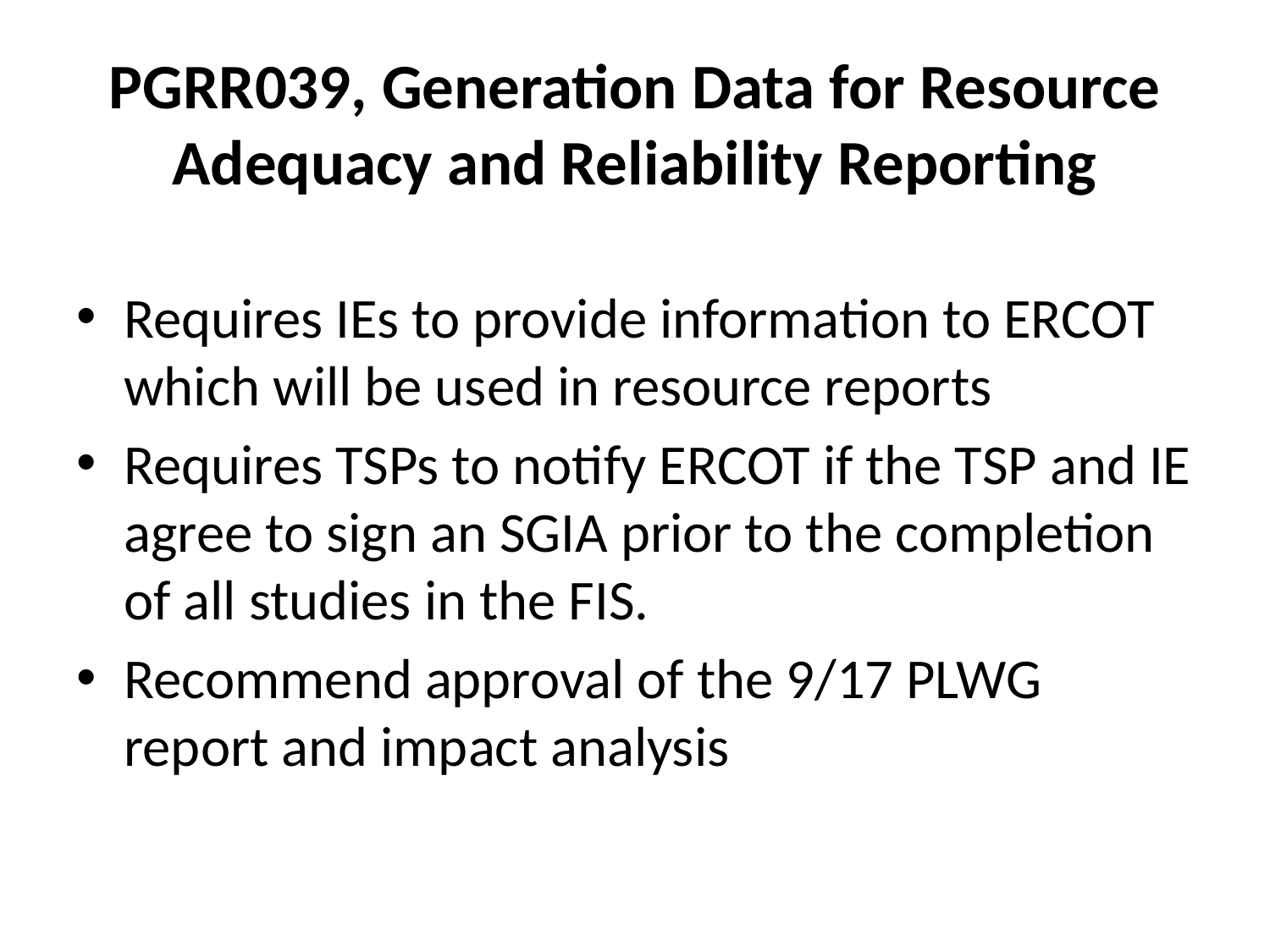

# PGRR039, Generation Data for Resource Adequacy and Reliability Reporting
Requires IEs to provide information to ERCOT which will be used in resource reports
Requires TSPs to notify ERCOT if the TSP and IE agree to sign an SGIA prior to the completion of all studies in the FIS.
Recommend approval of the 9/17 PLWG report and impact analysis